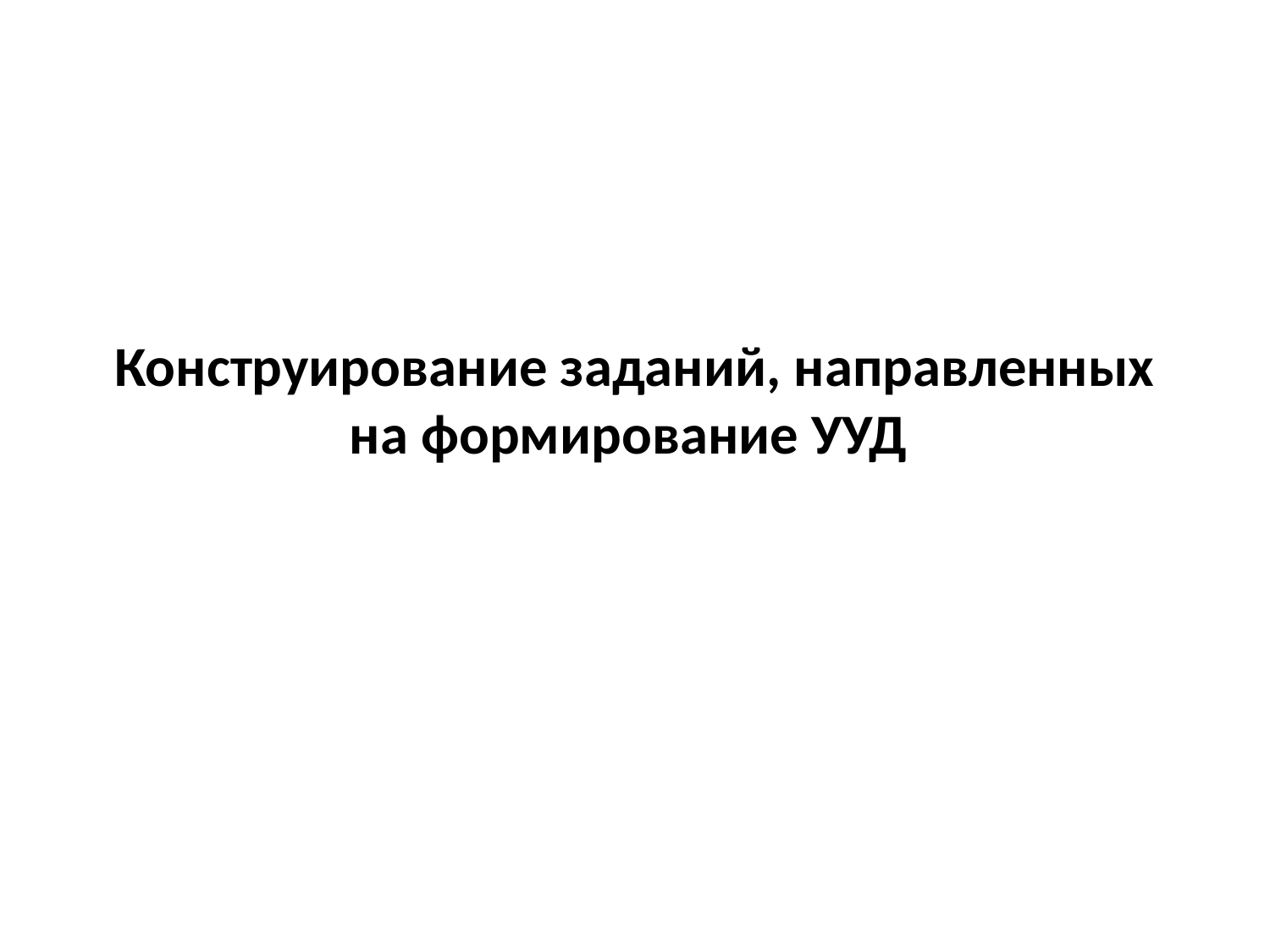

# Конструирование заданий, направленных на формирование УУД